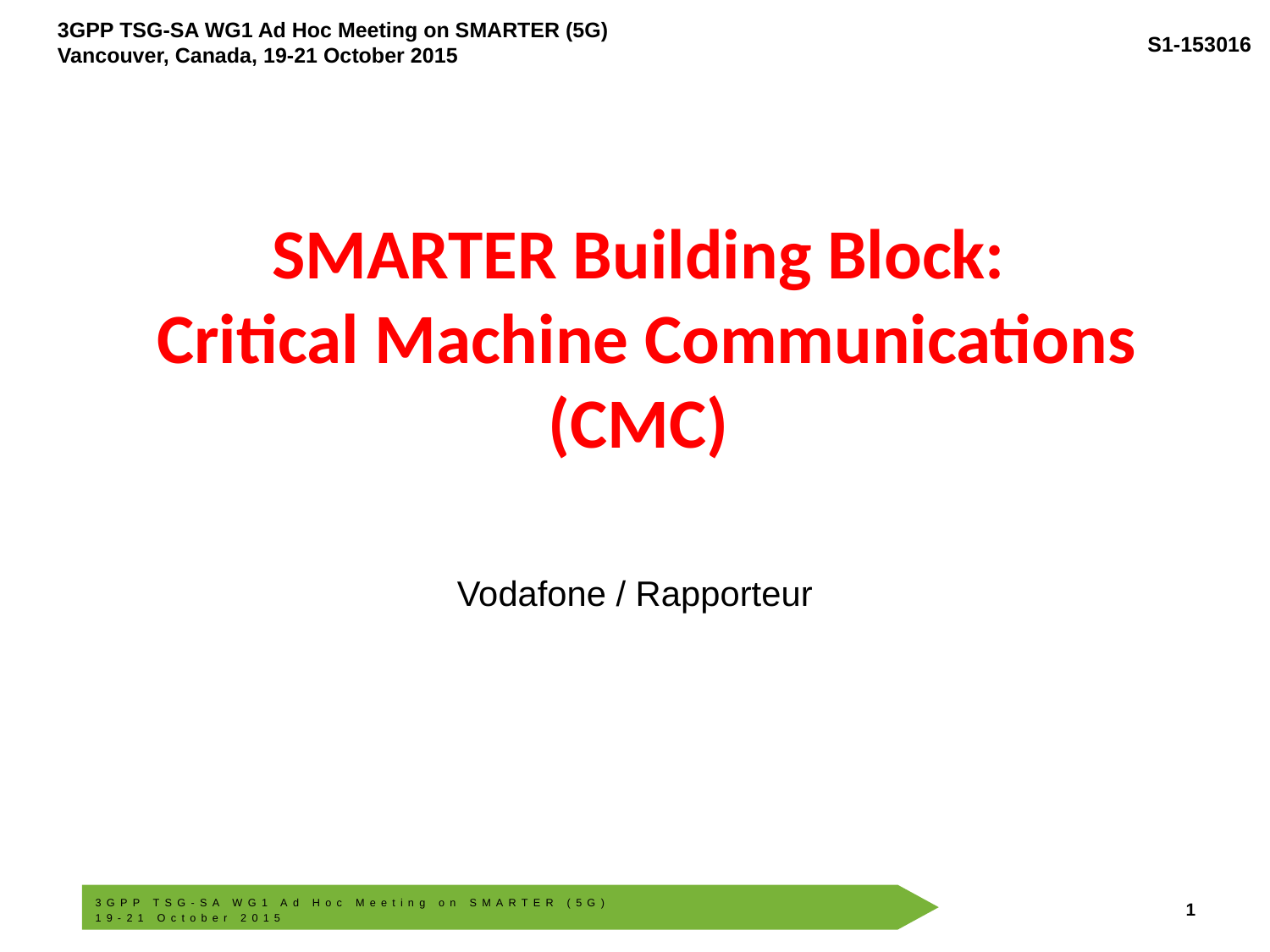

# SMARTER Building Block: Critical Machine Communications (CMC)
Vodafone / Rapporteur